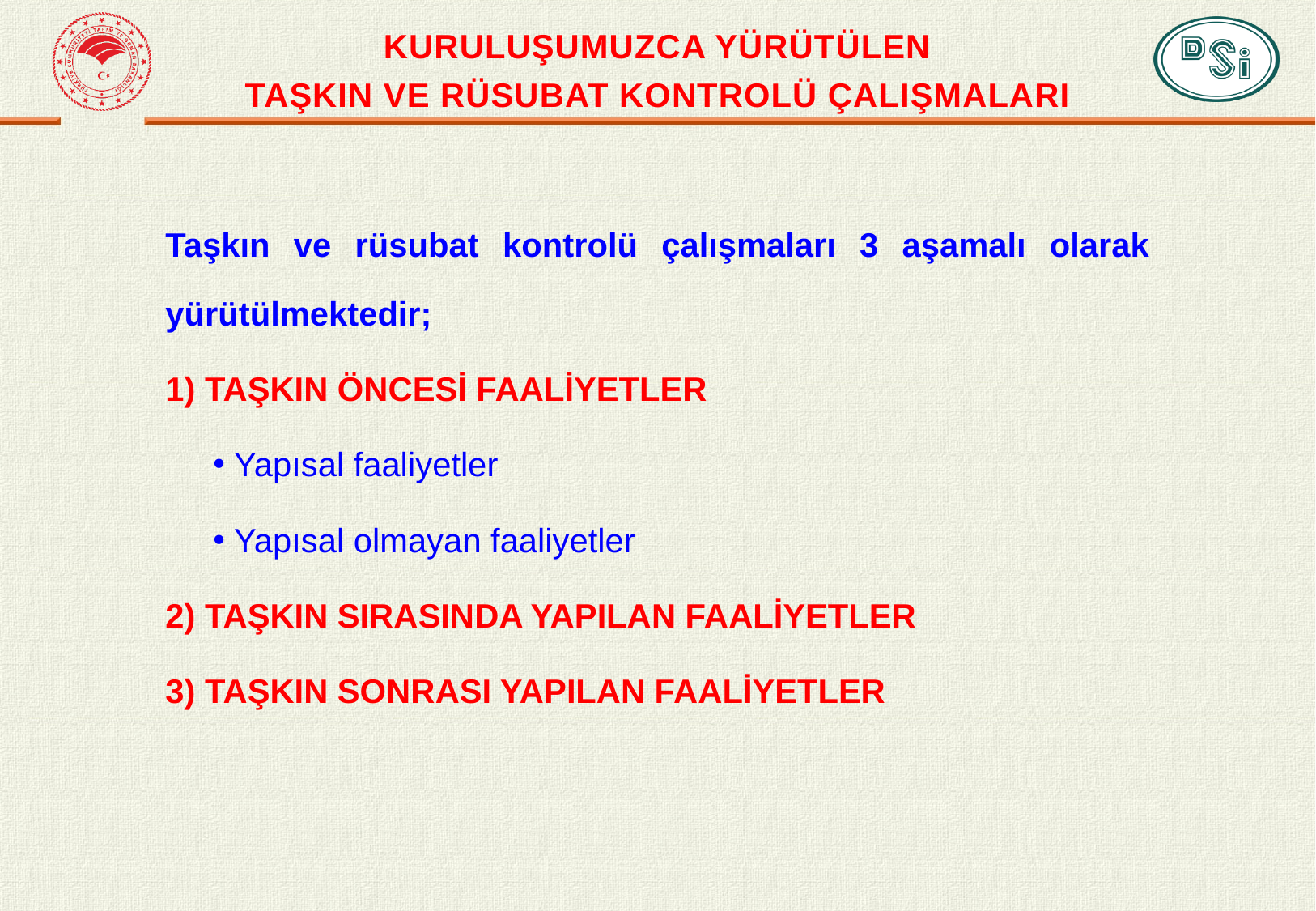

KURULUŞUMUZCA YÜRÜTÜLEN
TAŞKIN VE RÜSUBAT KONTROLÜ ÇALIŞMALARI

Taşkın ve rüsubat kontrolü çalışmaları 3 aşamalı olarak yürütülmektedir;
1) TAŞKIN ÖNCESİ FAALİYETLER
 Yapısal faaliyetler
 Yapısal olmayan faaliyetler
2) TAŞKIN SIRASINDA YAPILAN FAALİYETLER
3) TAŞKIN SONRASI YAPILAN FAALİYETLER